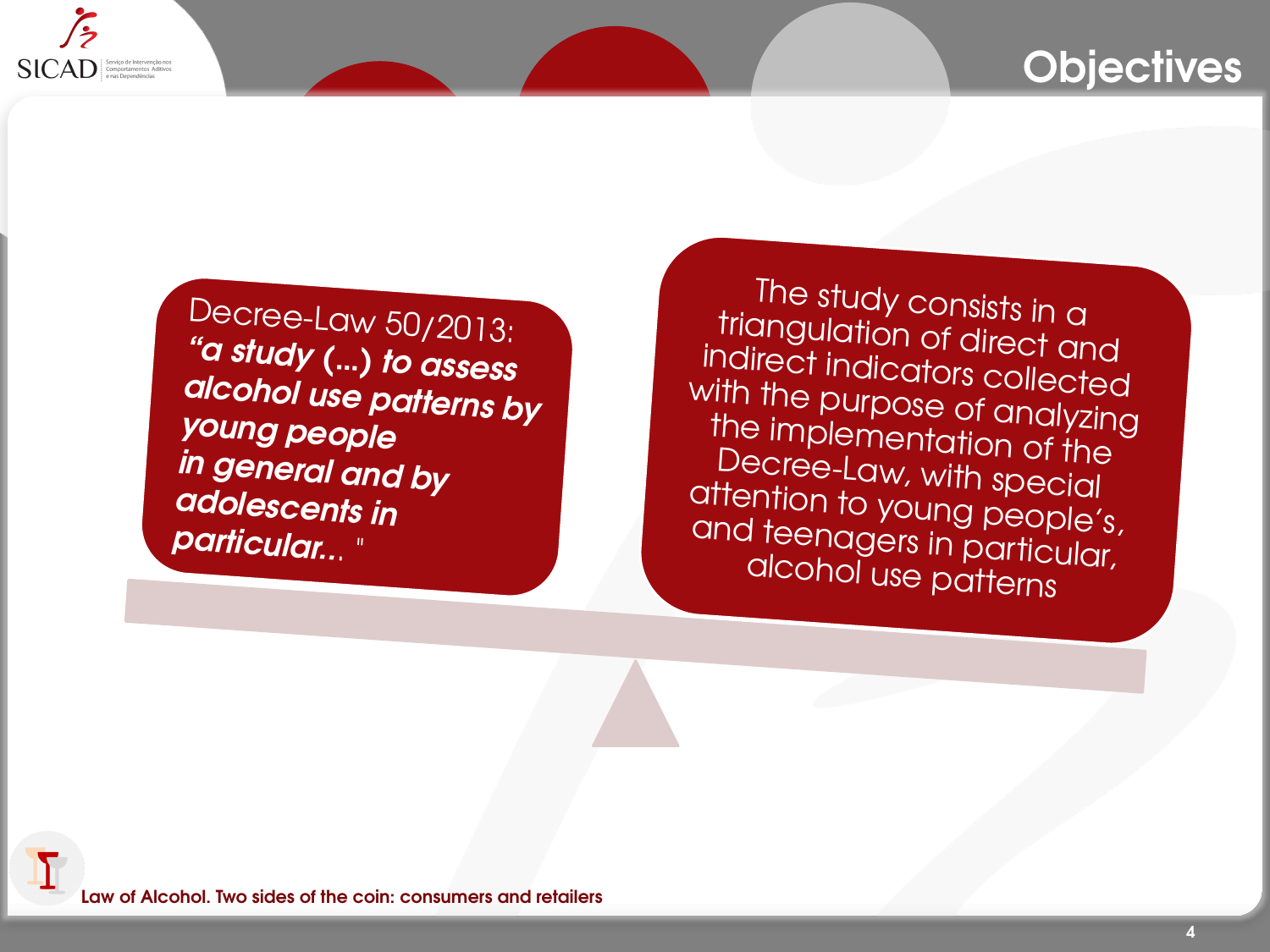

Objectives

The study consists in a triangulation of direct and indirect indicators collected with the purpose of analyzing the implementation of the Decree-Law, with special attention to young people’s, and teenagers in particular, alcohol use patterns

Decree-Law 50/2013: “a study (…) to assess alcohol use patterns by young people
in general and by adolescents in particular... "

Law of Alcohol. Two sides of the coin: consumers and retailers
4